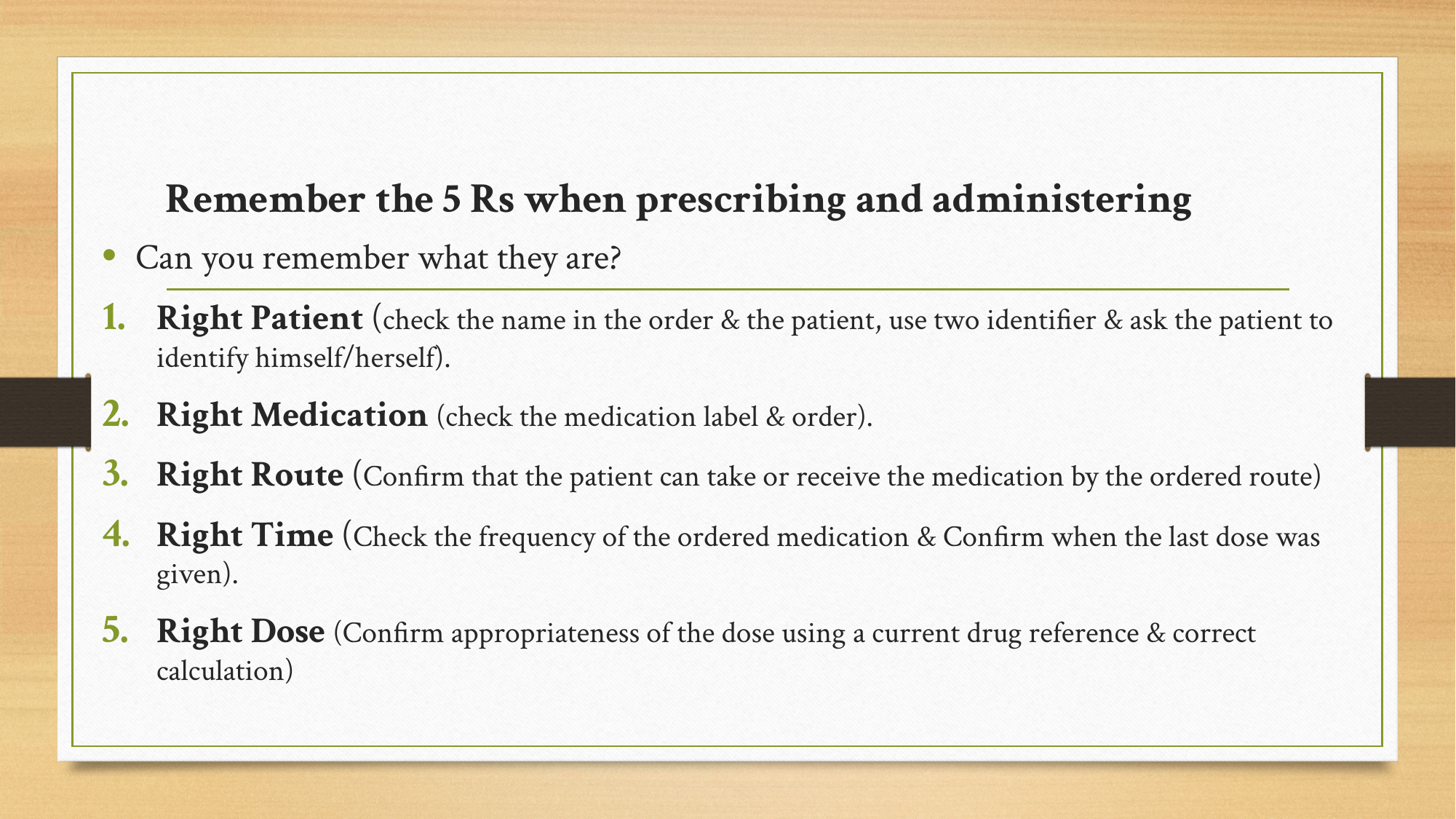

# Remember the 5 Rs when prescribing and administering
Can you remember what they are?
Right Patient (check the name in the order & the patient, use two identifier & ask the patient to identify himself/herself).
Right Medication (check the medication label & order).
Right Route (Confirm that the patient can take or receive the medication by the ordered route)
Right Time (Check the frequency of the ordered medication & Confirm when the last dose was given).
Right Dose (Confirm appropriateness of the dose using a current drug reference & correct calculation)